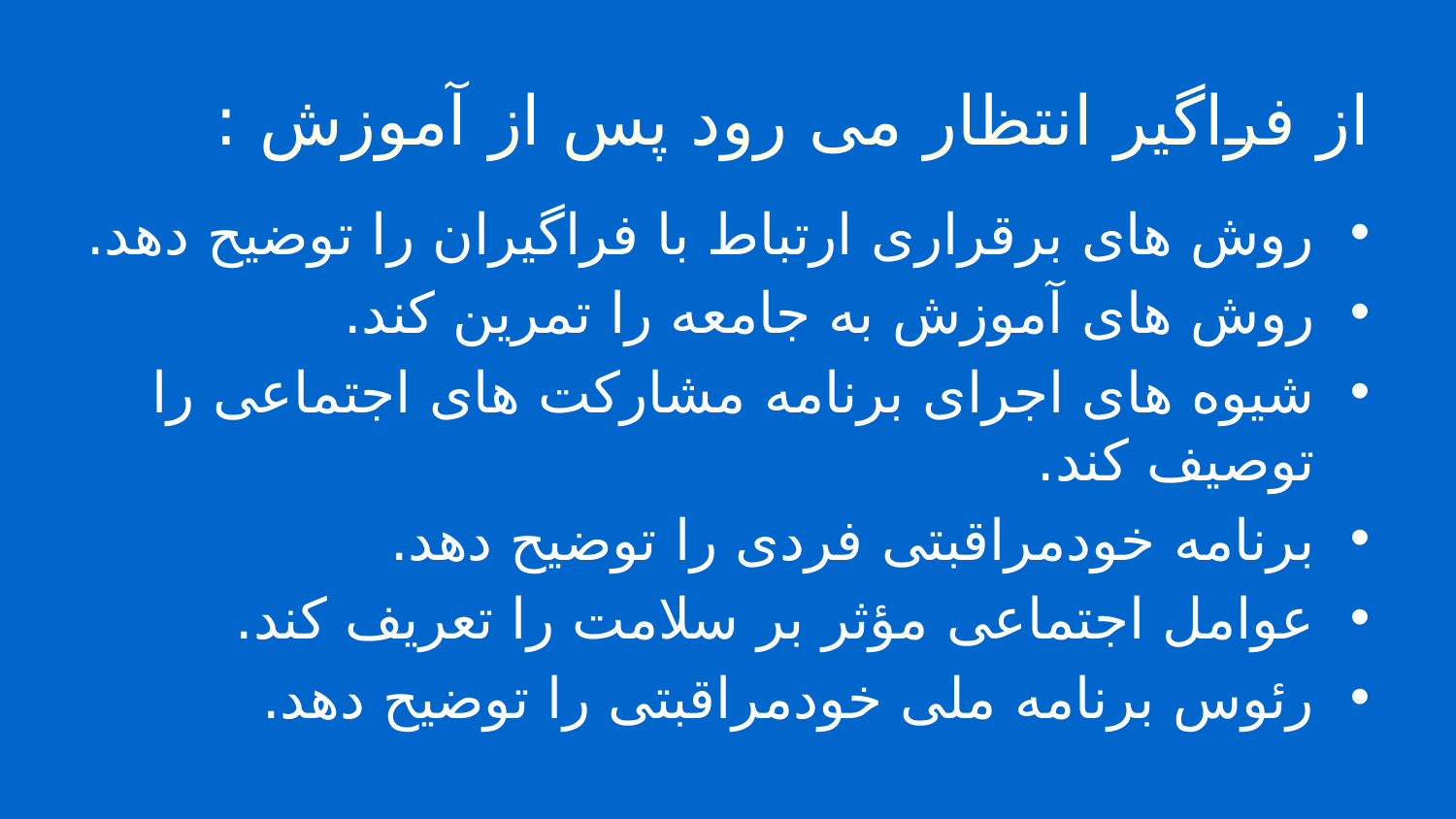

# از فراگیر انتظار می رود پس از آموزش :
روش های برقراری ارتباط با فراگیران را توضیح دهد.
روش های آموزش به جامعه را تمرین کند.
شیوه های اجرای برنامه مشارکت های اجتماعی را توصیف کند.
برنامه خودمراقبتی فردی را توضیح دهد.
عوامل اجتماعی مؤثر بر سلامت را تعریف کند.
رئوس برنامه ملی خودمراقبتی را توضیح دهد.